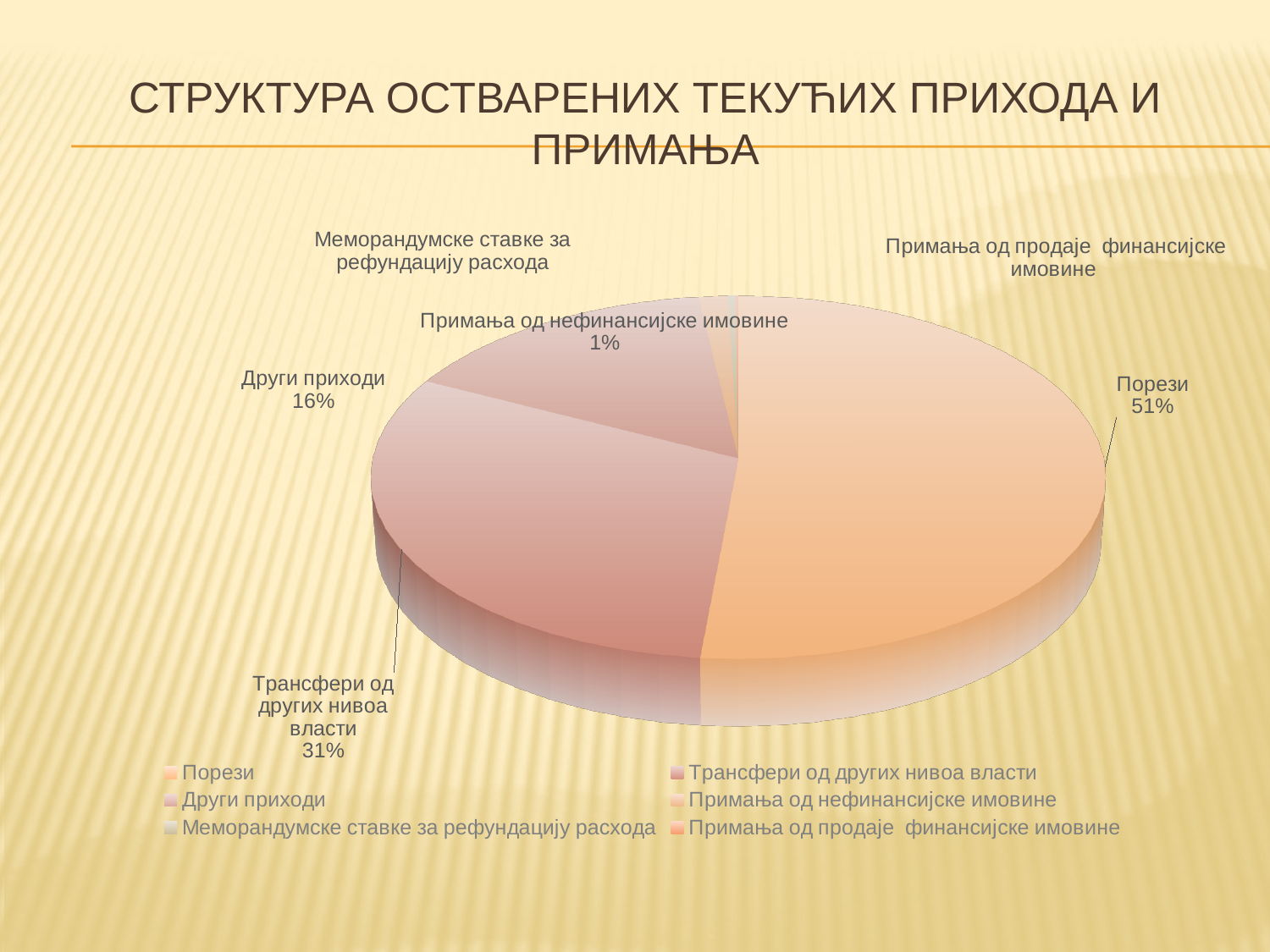

# СТРУКТУРА ОСТВАРЕНИХ ТЕКУЋИХ ПРИХОДА И ПРИМАЊА

[unsupported chart]

[unsupported chart]